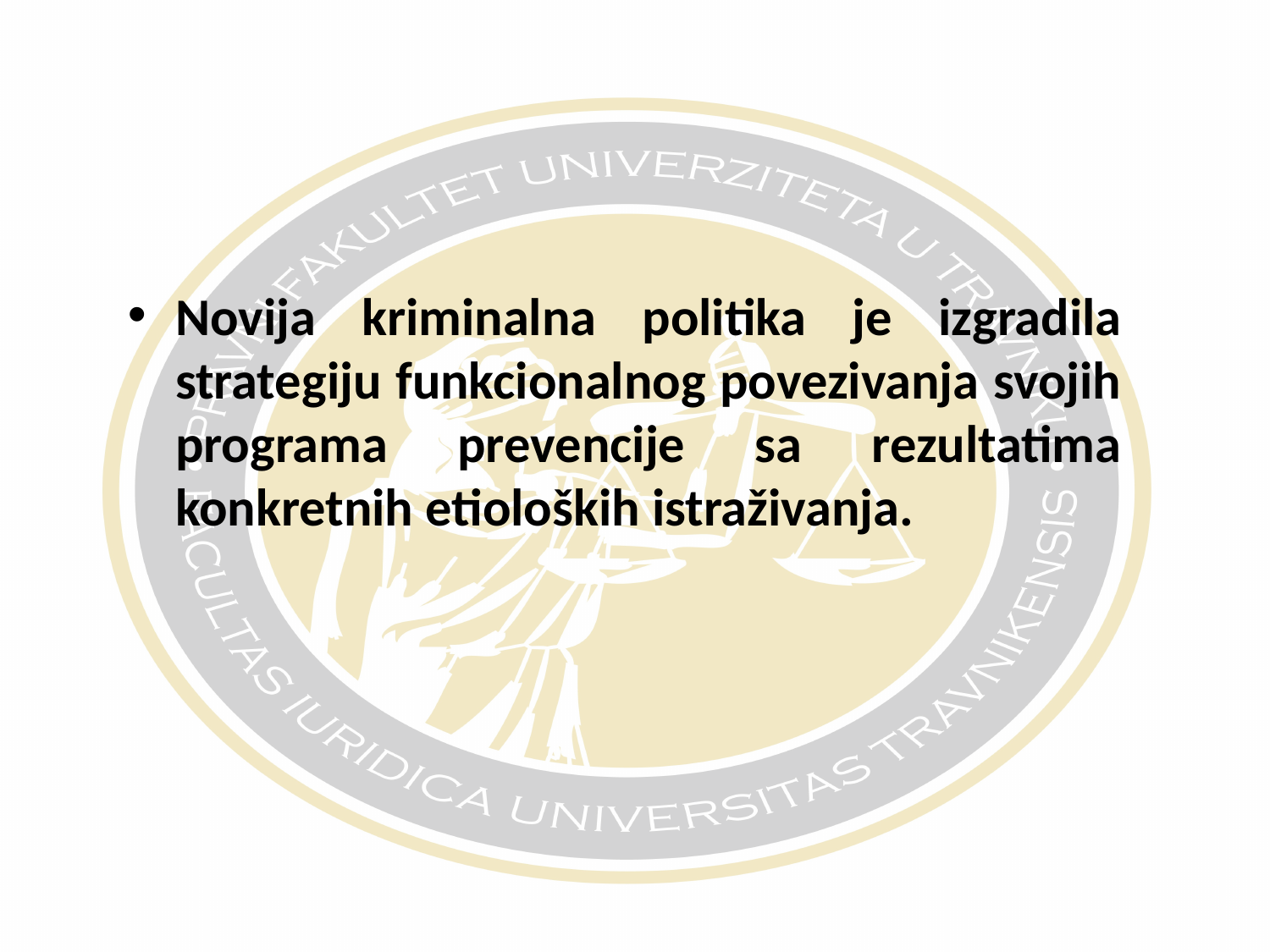

#
Novija kriminalna politika je izgradila strategiju funkcionalnog povezivanja svojih programa prevencije sa rezultatima konkretnih etioloških istraživanja.